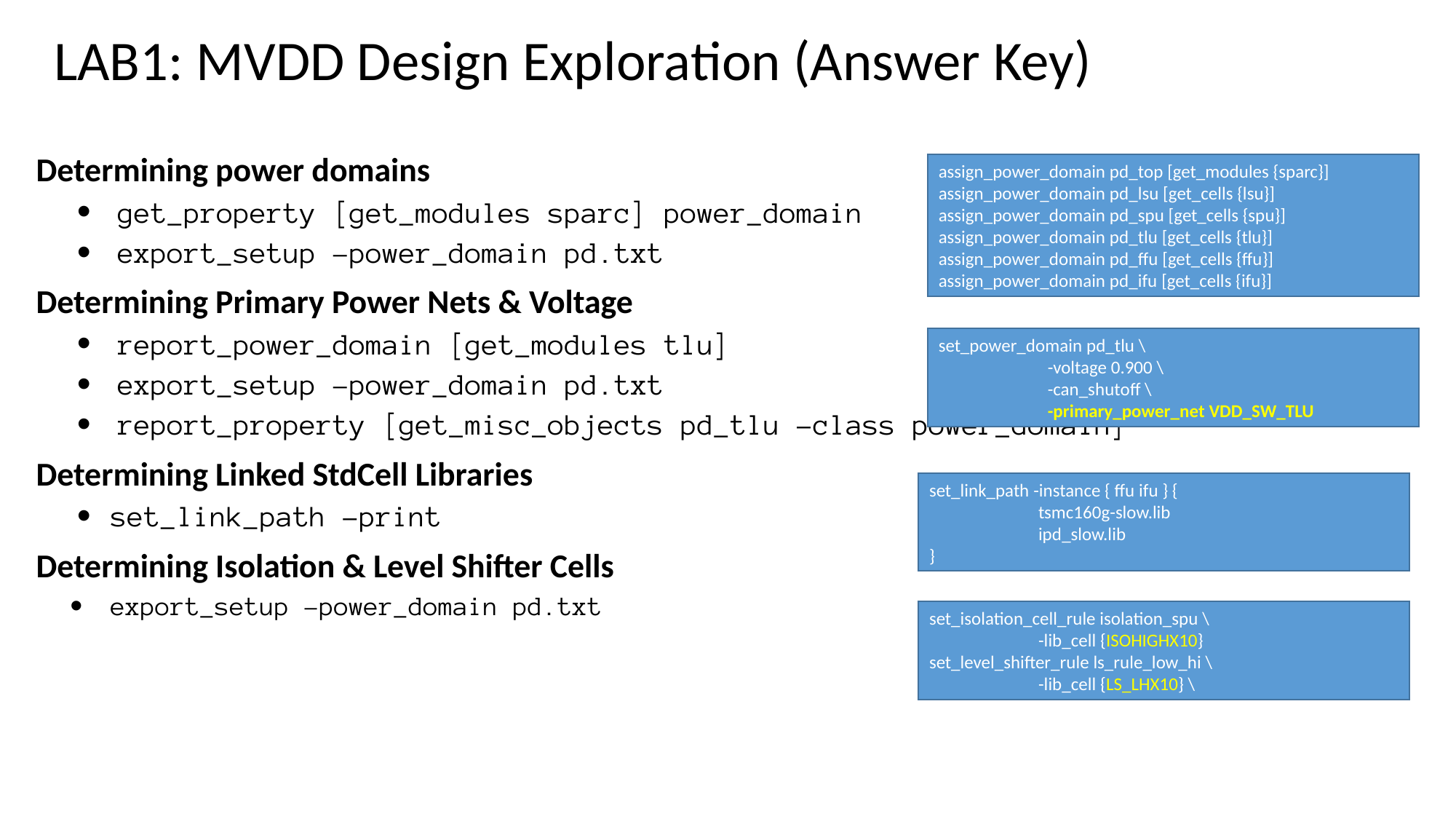

# LAB1: MVDD Design Exploration (Answer Key)
Determining power domains
get_property [get_modules sparc] power_domain
export_setup –power_domain pd.txt
Determining Primary Power Nets & Voltage
report_power_domain [get_modules tlu]
export_setup –power_domain pd.txt
report_property [get_misc_objects pd_tlu -class power_domain]
Determining Linked StdCell Libraries
set_link_path -print
Determining Isolation & Level Shifter Cells
export_setup –power_domain pd.txt

assign_power_domain pd_top [get_modules {sparc}]
assign_power_domain pd_lsu [get_cells {lsu}]
assign_power_domain pd_spu [get_cells {spu}]
assign_power_domain pd_tlu [get_cells {tlu}]
assign_power_domain pd_ffu [get_cells {ffu}]
assign_power_domain pd_ifu [get_cells {ifu}]
set_power_domain pd_tlu \
	-voltage 0.900 \
	-can_shutoff \
	-primary_power_net VDD_SW_TLU
set_link_path -instance { ffu ifu } {
	tsmc160g-slow.lib
	ipd_slow.lib
}
set_isolation_cell_rule isolation_spu \
	-lib_cell {ISOHIGHX10}
set_level_shifter_rule ls_rule_low_hi \
	-lib_cell {LS_LHX10} \